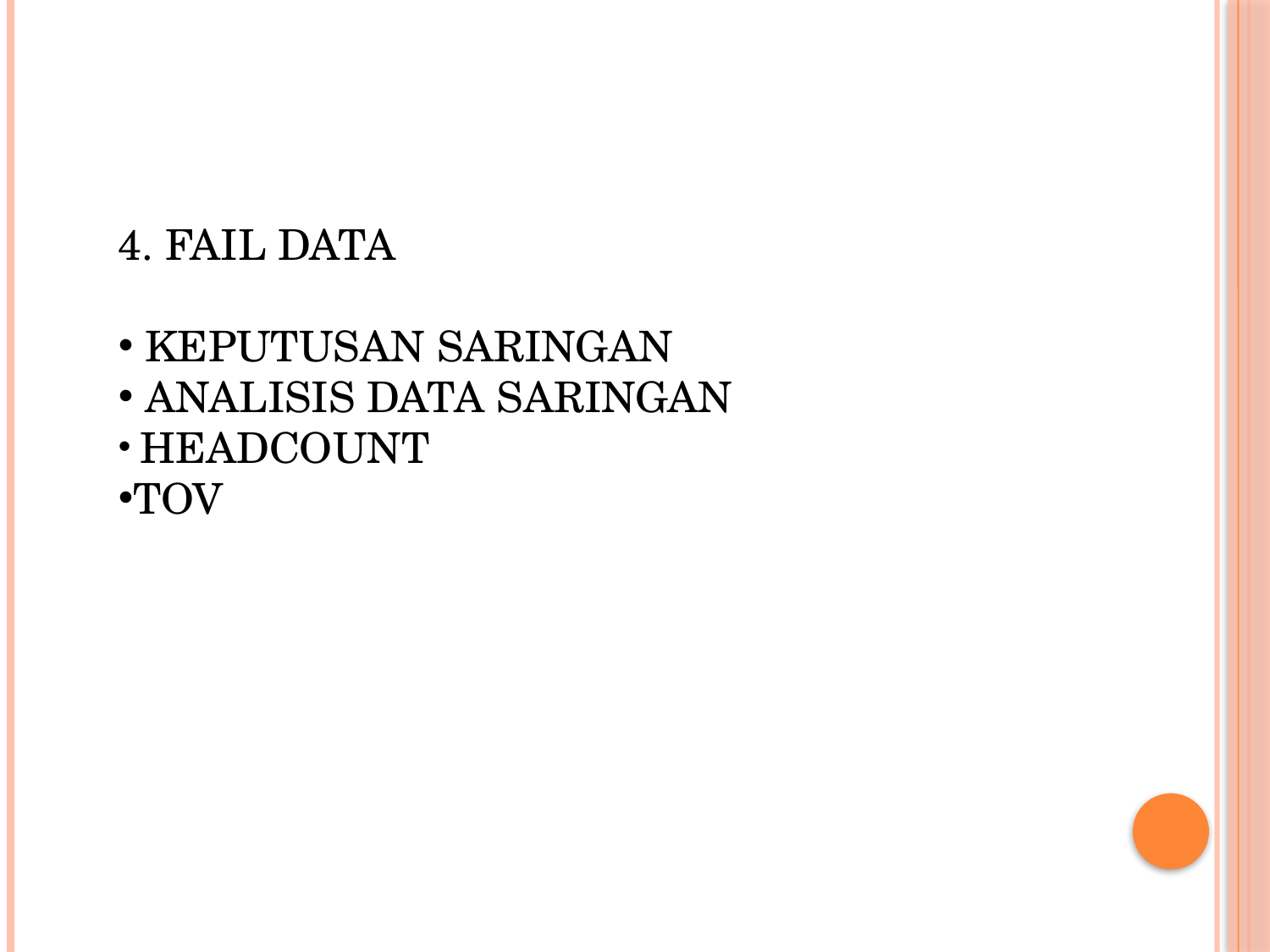

4. Fail Data

 Keputusan Saringan
 Analisis Data Saringan
 Headcount
tov